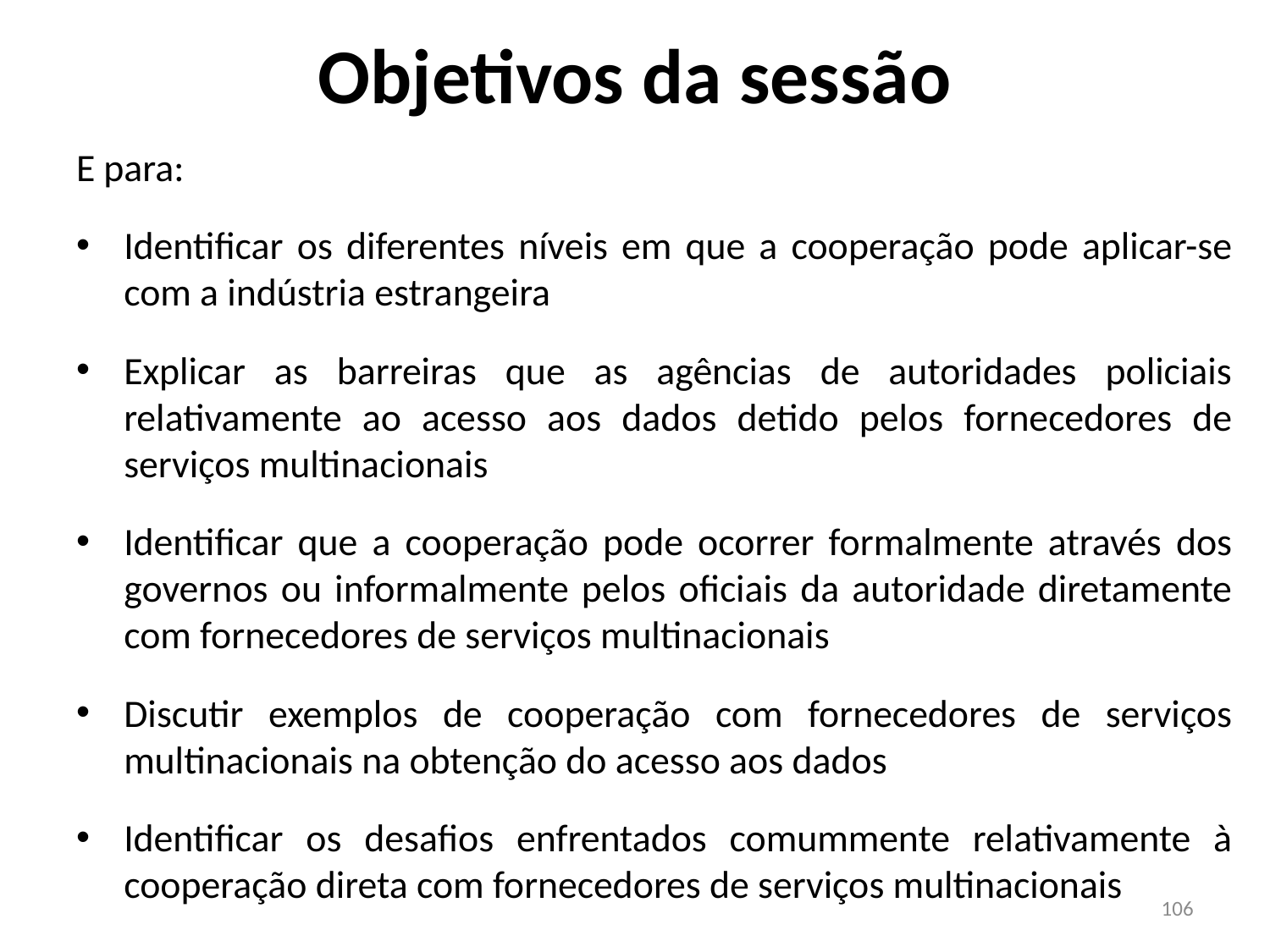

# Objetivos da sessão
E para:
Identificar os diferentes níveis em que a cooperação pode aplicar-se com a indústria estrangeira
Explicar as barreiras que as agências de autoridades policiais relativamente ao acesso aos dados detido pelos fornecedores de serviços multinacionais
Identificar que a cooperação pode ocorrer formalmente através dos governos ou informalmente pelos oficiais da autoridade diretamente com fornecedores de serviços multinacionais
Discutir exemplos de cooperação com fornecedores de serviços multinacionais na obtenção do acesso aos dados
Identificar os desafios enfrentados comummente relativamente à cooperação direta com fornecedores de serviços multinacionais
106